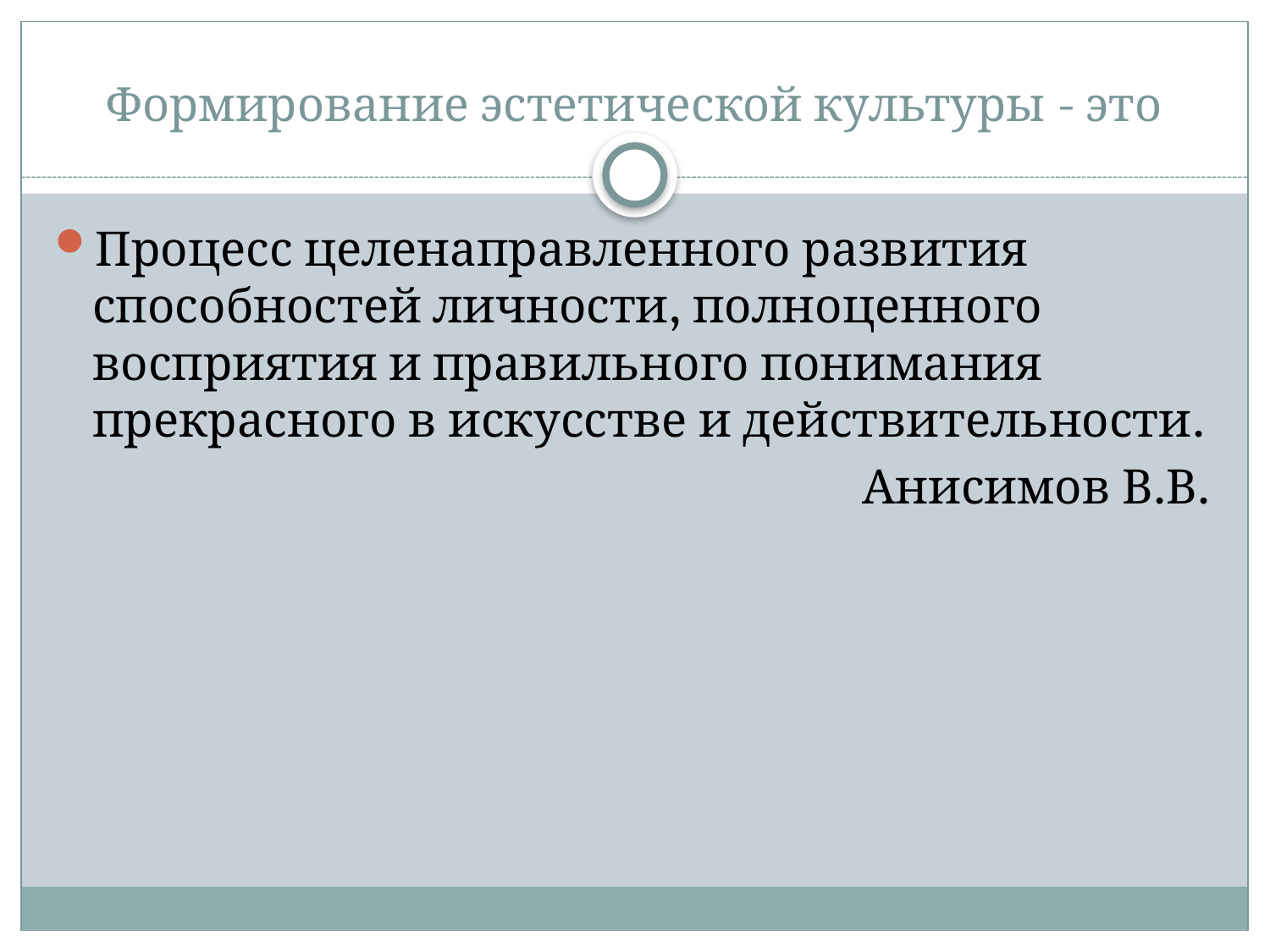

# Формирование эстетической культуры - это
Процесс целенаправленного развития способностей личности, полноценного восприятия и правильного понимания прекрасного в искусстве и действительности.
Анисимов В.В.